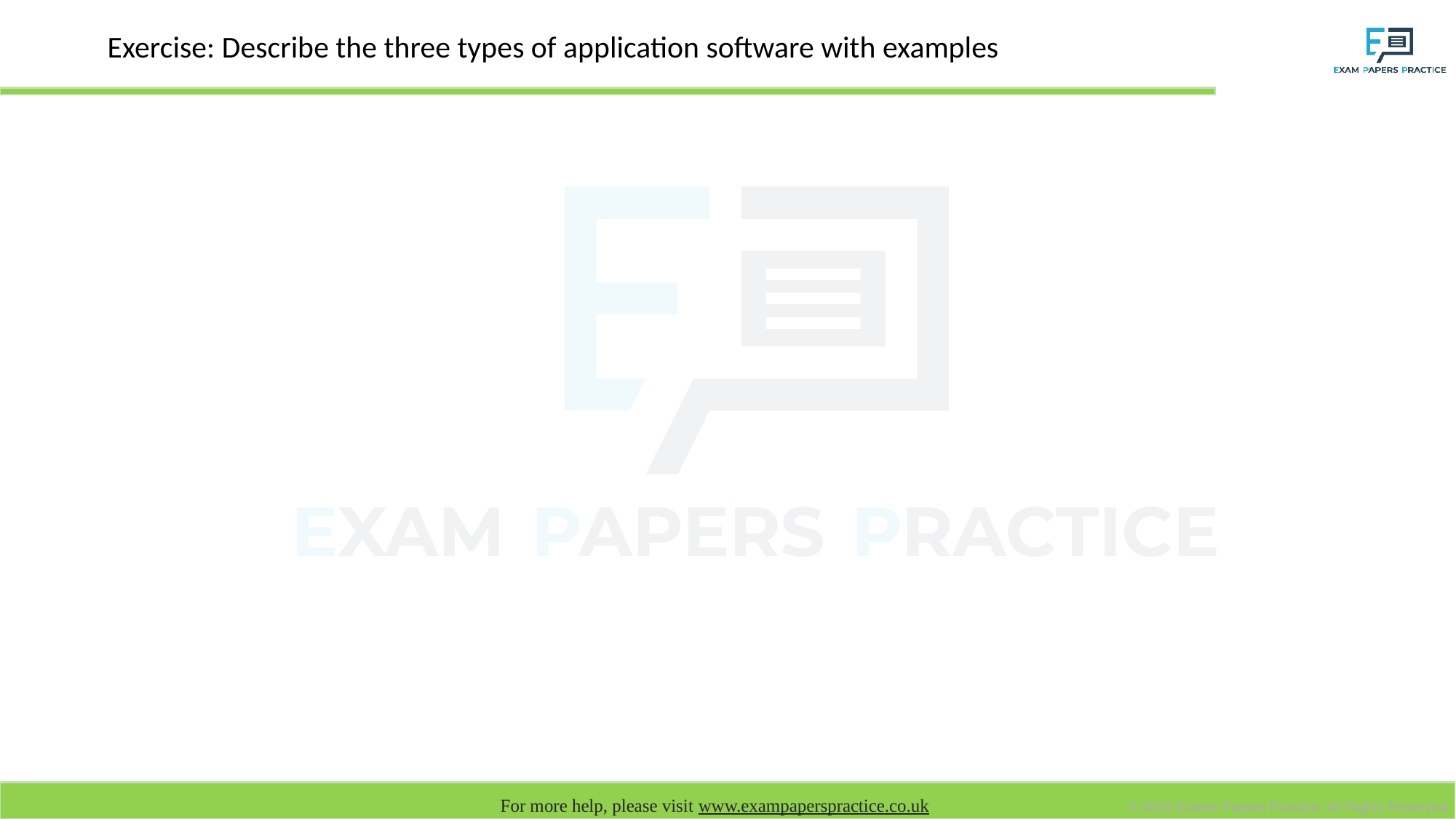

# Exercise: Describe the three types of application software with examples